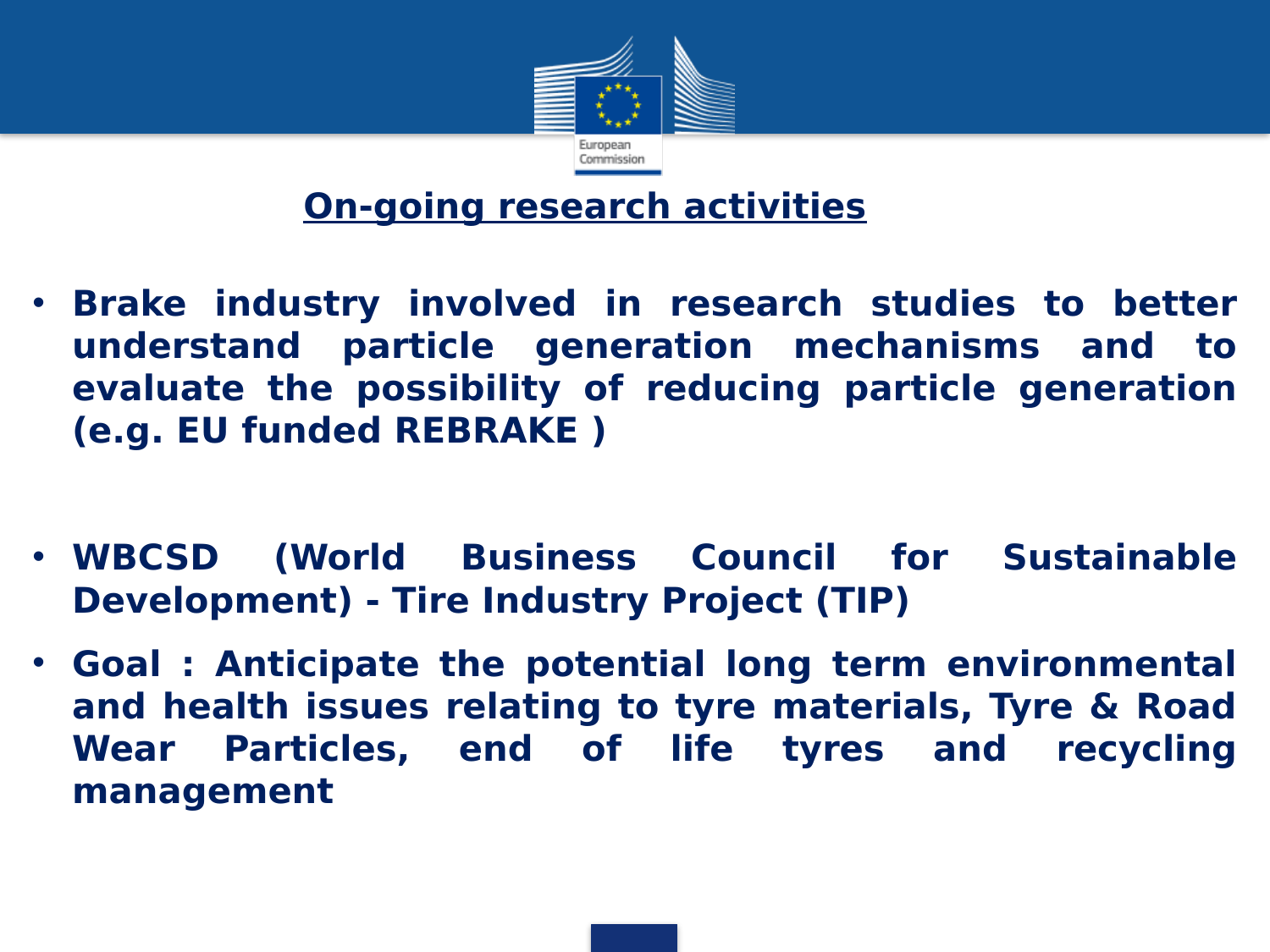

On-going research activities
Brake industry involved in research studies to better understand particle generation mechanisms and to evaluate the possibility of reducing particle generation (e.g. EU funded REBRAKE )

WBCSD (World Business Council for Sustainable Development) - Tire Industry Project (TIP)
Goal : Anticipate the potential long term environmental and health issues relating to tyre materials, Tyre & Road Wear Particles, end of life tyres and recycling management